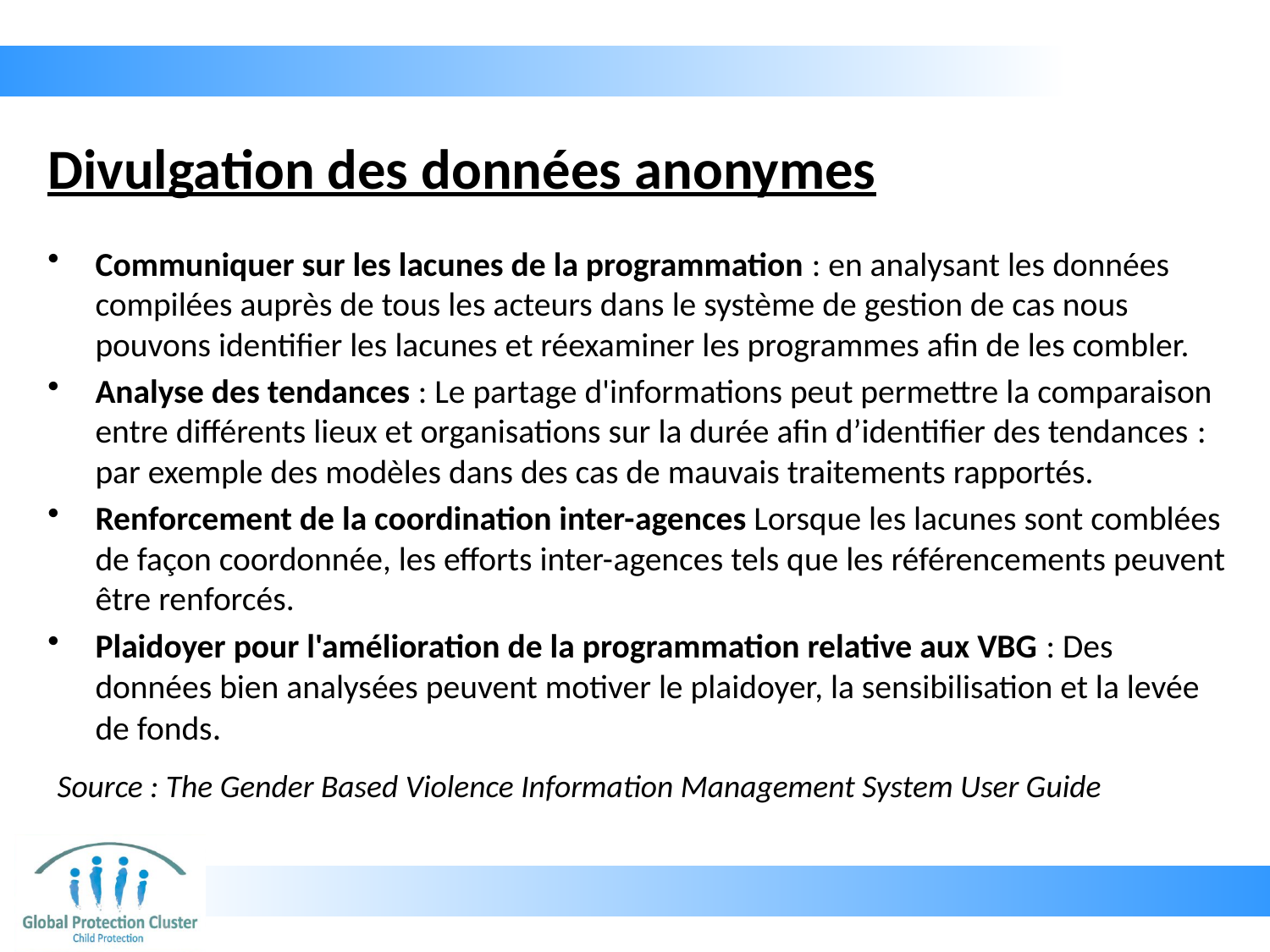

# Divulgation des données anonymes
Communiquer sur les lacunes de la programmation : en analysant les données compilées auprès de tous les acteurs dans le système de gestion de cas nous pouvons identifier les lacunes et réexaminer les programmes afin de les combler.
Analyse des tendances : Le partage d'informations peut permettre la comparaison entre différents lieux et organisations sur la durée afin d’identifier des tendances : par exemple des modèles dans des cas de mauvais traitements rapportés.
Renforcement de la coordination inter-agences Lorsque les lacunes sont comblées de façon coordonnée, les efforts inter-agences tels que les référencements peuvent être renforcés.
Plaidoyer pour l'amélioration de la programmation relative aux VBG : Des données bien analysées peuvent motiver le plaidoyer, la sensibilisation et la levée de fonds.
 Source : The Gender Based Violence Information Management System User Guide